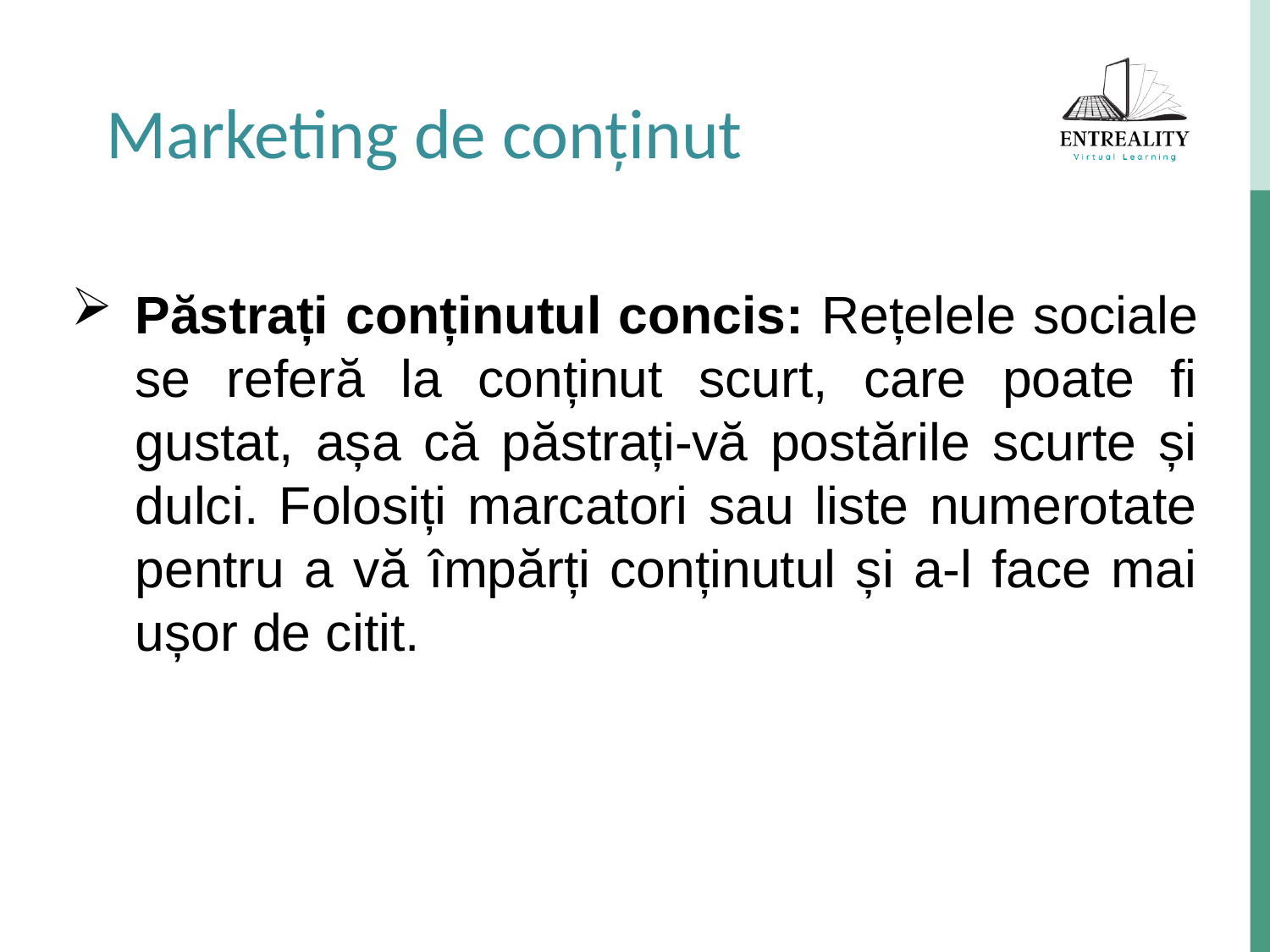

Marketing de conținut

Păstrați conținutul concis: Rețelele sociale se referă la conținut scurt, care poate fi gustat, așa că păstrați-vă postările scurte și dulci. Folosiți marcatori sau liste numerotate pentru a vă împărți conținutul și a-l face mai ușor de citit.